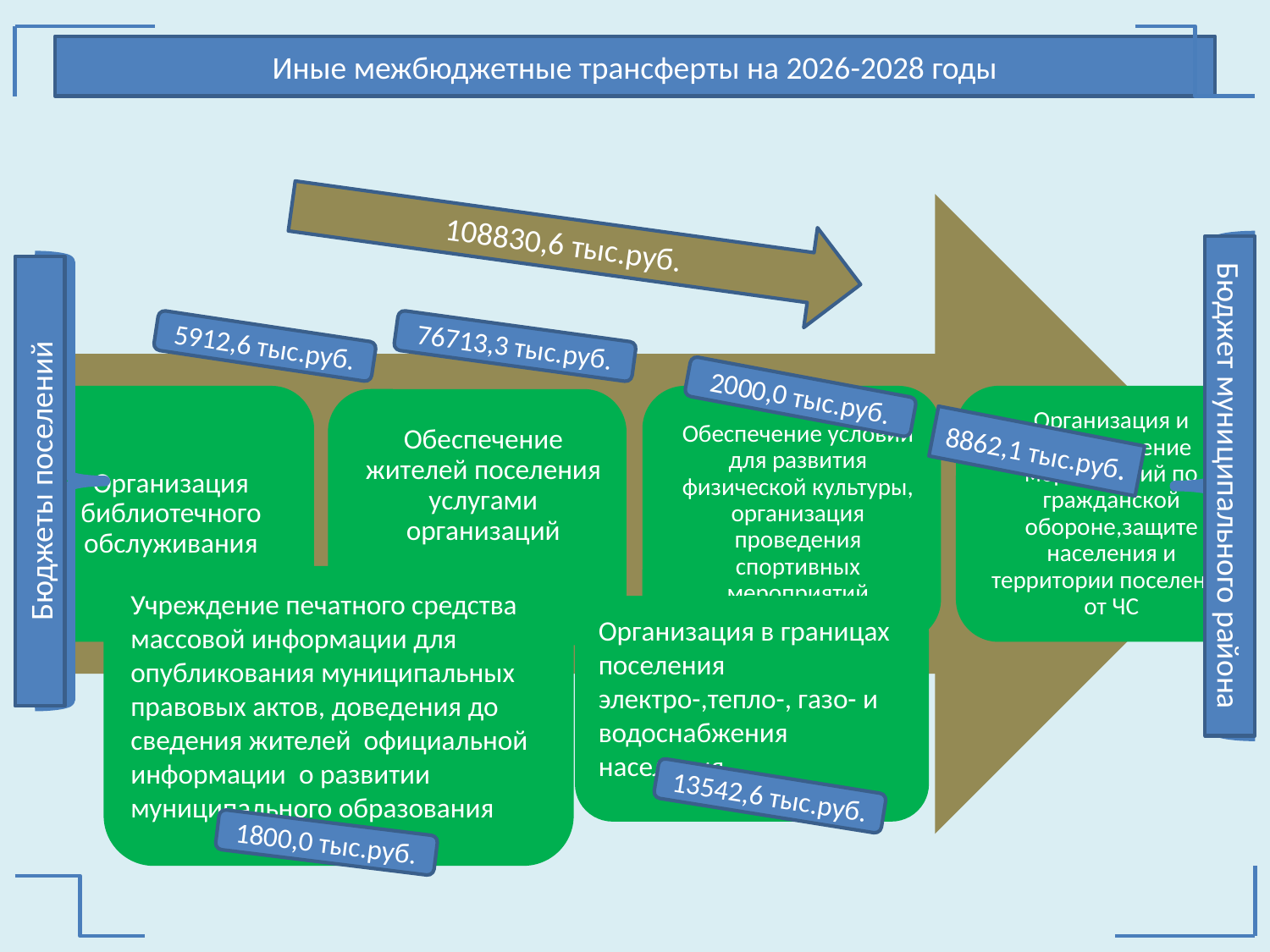

Иные межбюджетные трансферты на 2026-2028 годы
Организация библиотечного обслуживания
Обеспечение жителей поселения услугами организаций культуры
Обеспечение условий для развития физической культуры, организация проведения спортивных мероприятий
Организация и осуществление мероприятий по гражданской обороне,защите населения и территории поселения от ЧС
108830,6 тыс.руб.

5912,6 тыс.руб.
76713,3 тыс.руб.
2000,0 тыс.руб.
8862,1 тыс.руб.
Бюджеты поселений
Бюджет муниципального района
Учреждение печатного средства массовой информации для опубликования муниципальных правовых актов, доведения до сведения жителей  официальной информации  о развитии муниципального образования

Организация в границах поселения электро-,тепло-, газо- и водоснабжения населения

13542,6 тыс.руб.
1800,0 тыс.руб.